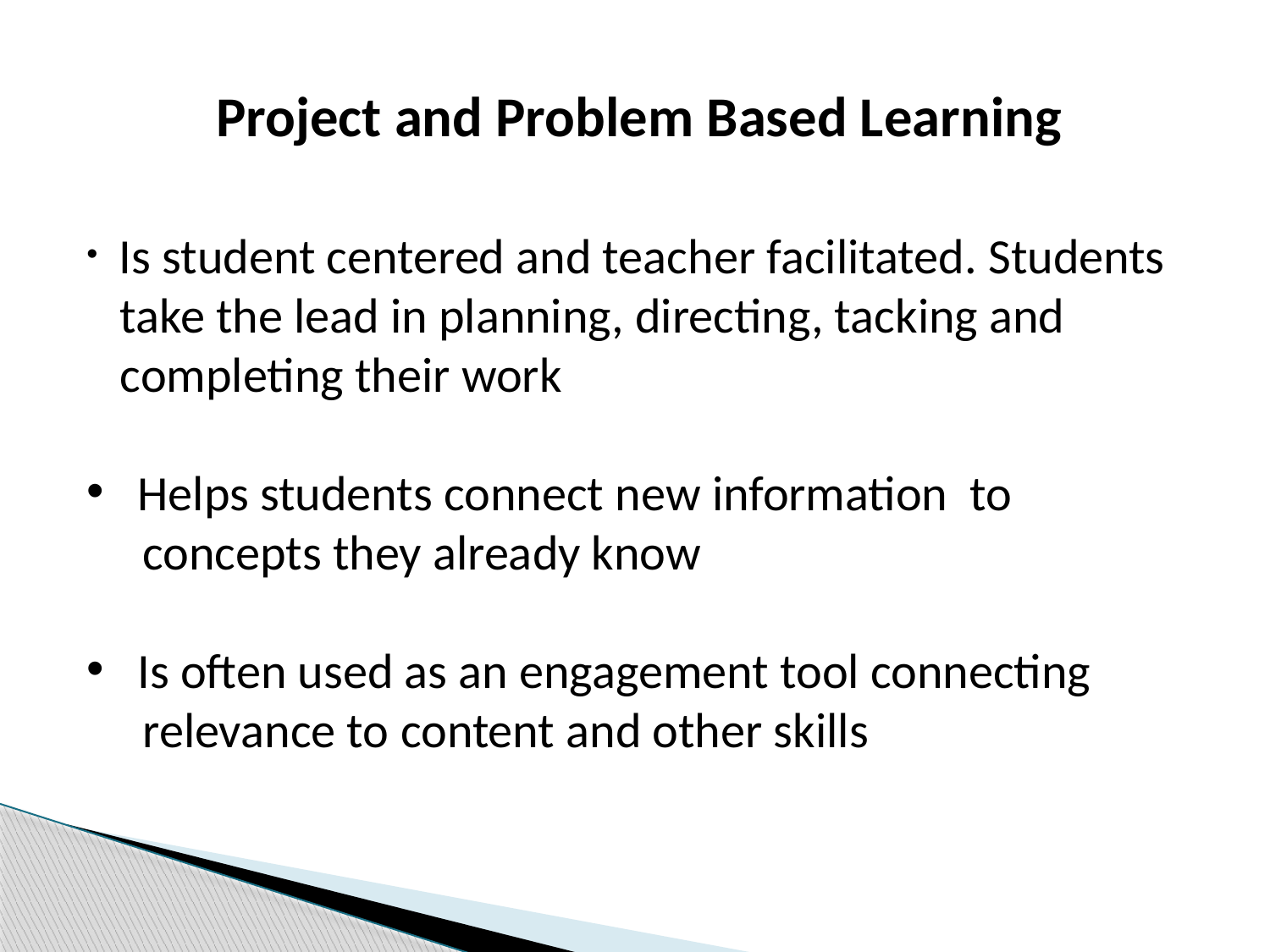

Project and Problem Based Learning

   Is student centered and teacher facilitated. Students
   take the lead in planning, directing, tacking and
   completing their work

   Helps students connect new information  to
     concepts they already know

   Is often used as an engagement tool connecting
     relevance to content and other skills